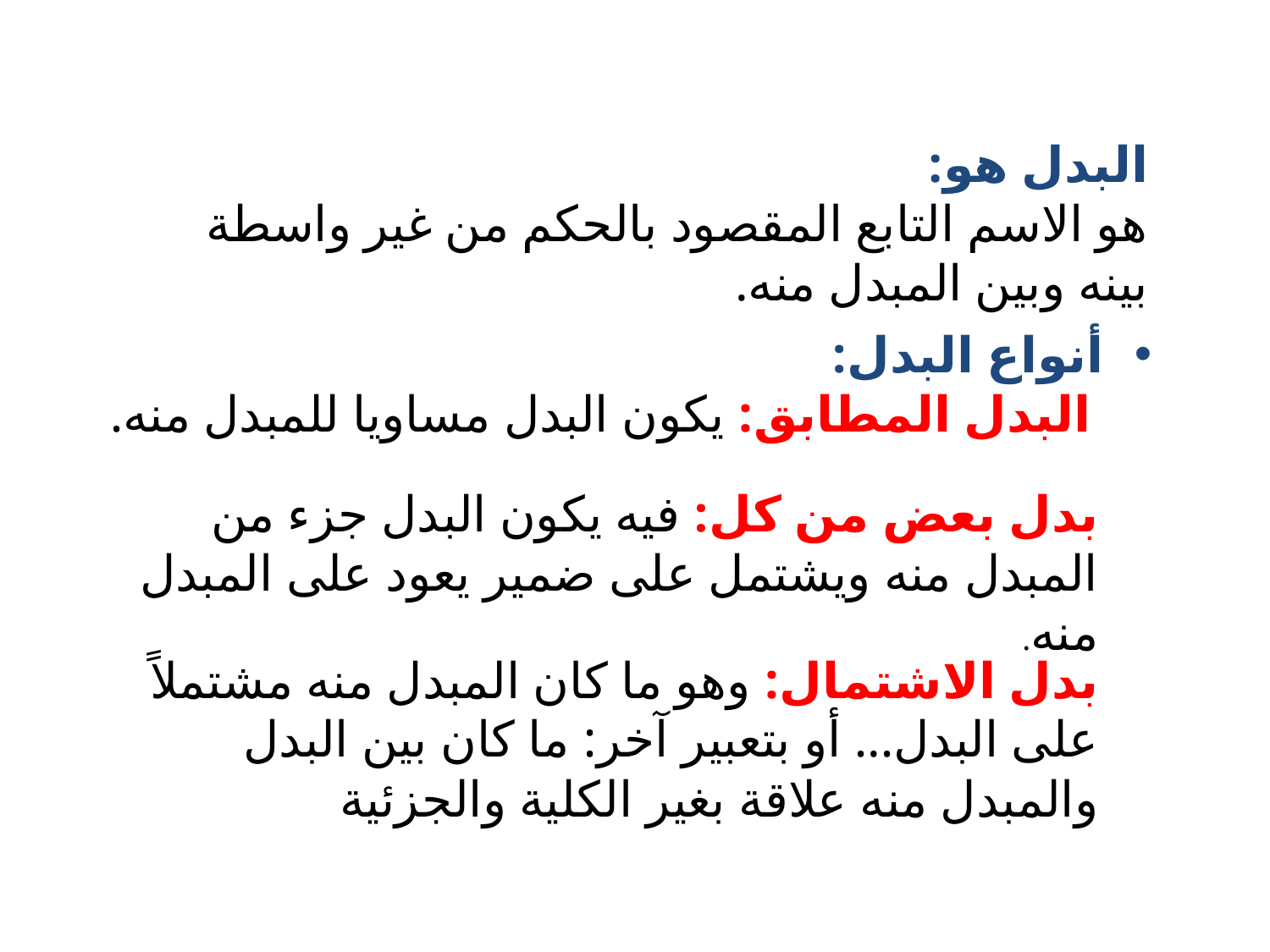

البدل هو:
هو الاسم التابع المقصود بالحكم من غير واسطة بينه وبين المبدل منه.
أنواع البدل:
 البدل المطابق: يكون البدل مساويا للمبدل منه.
بدل بعض من كل: فيه يكون البدل جزء من المبدل منه ويشتمل على ضمير يعود على المبدل منه.
بدل الاشتمال: وهو ما كان المبدل منه مشتملاً على البدل... أو بتعبير آخر: ما كان بين البدل والمبدل منه علاقة بغير الكلية والجزئية